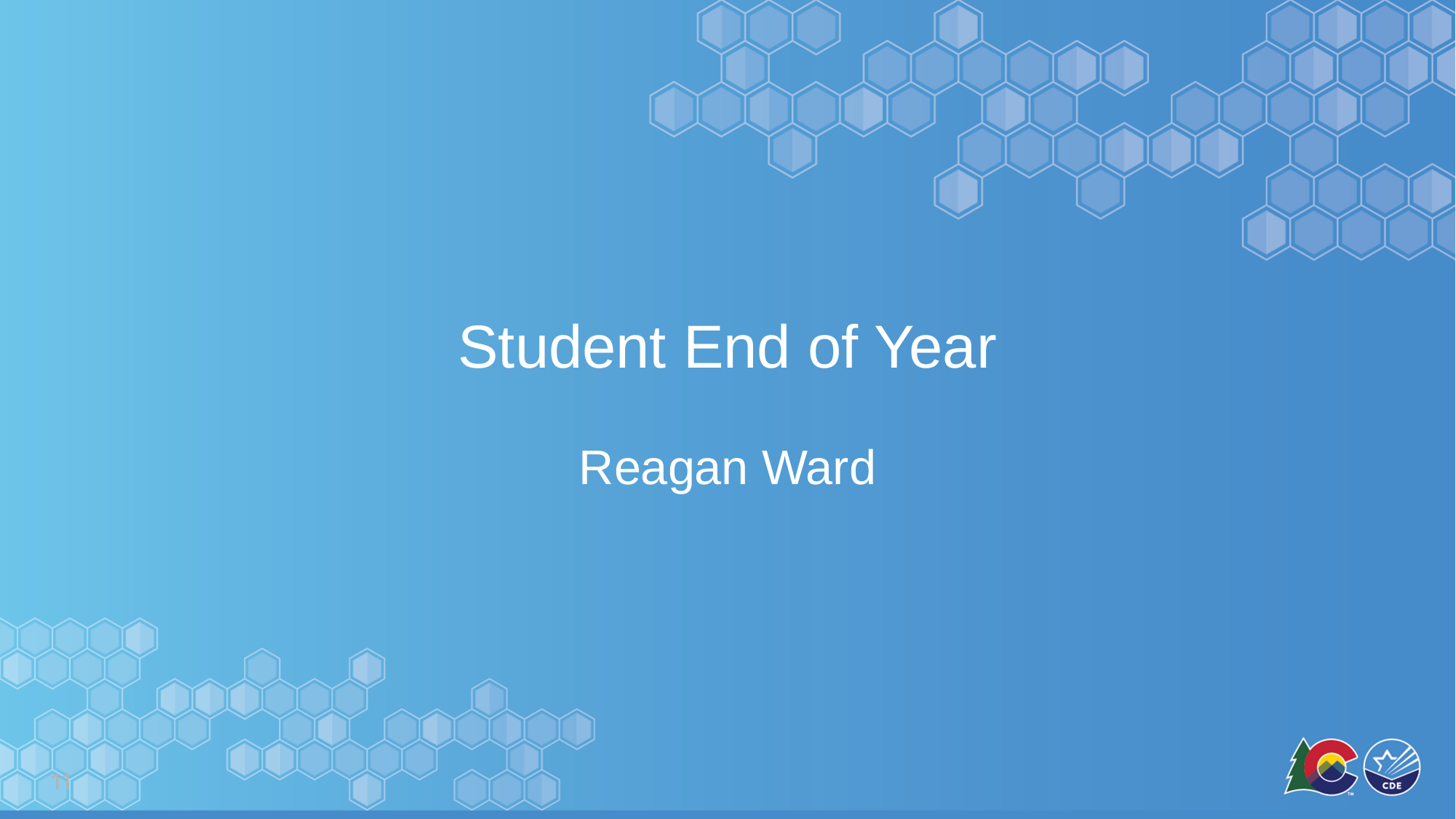

# Student End of Year
Reagan Ward
11